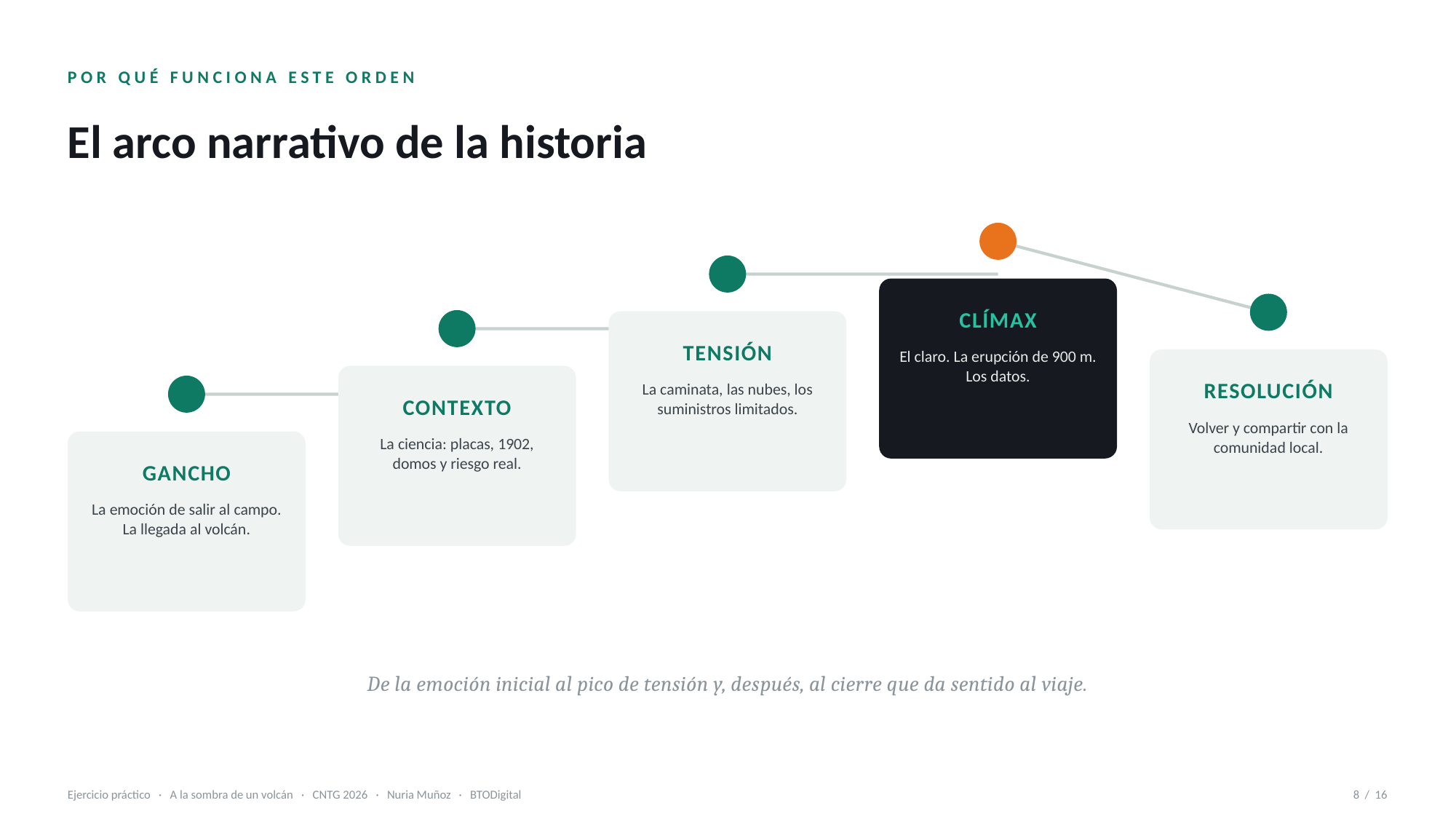

POR QUÉ FUNCIONA ESTE ORDEN
El arco narrativo de la historia

CLÍMAX

TENSIÓN
El claro. La erupción de 900 m. Los datos.

RESOLUCIÓN

La caminata, las nubes, los suministros limitados.
CONTEXTO

Volver y compartir con la comunidad local.

La ciencia: placas, 1902, domos y riesgo real.
GANCHO
La emoción de salir al campo. La llegada al volcán.
De la emoción inicial al pico de tensión y, después, al cierre que da sentido al viaje.
Ejercicio práctico   ·   A la sombra de un volcán   ·   CNTG 2026   ·   Nuria Muñoz   ·   BTODigital
8  /  16